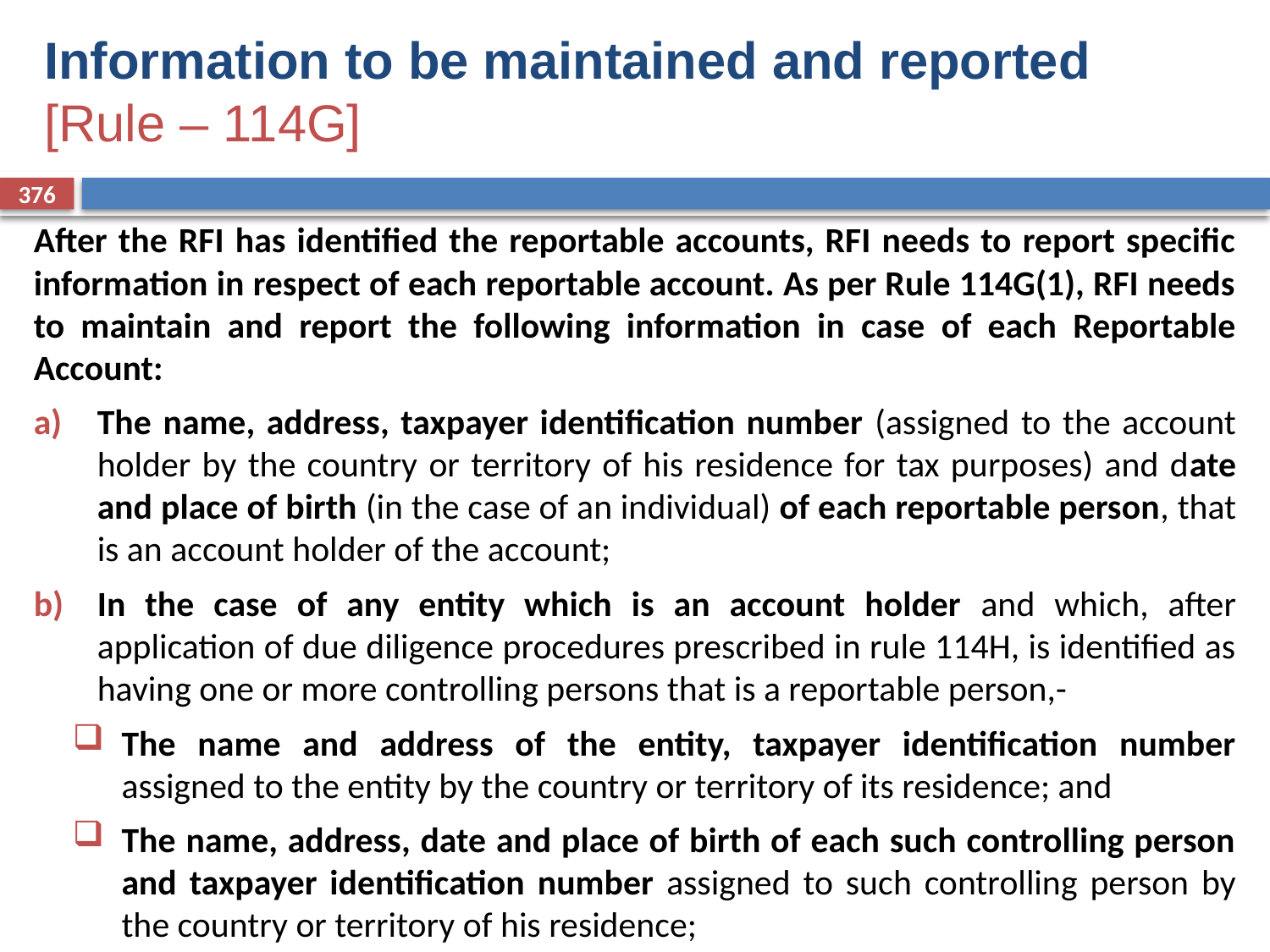

# Information to be maintained and reported  [Rule – 114G]
376
After the RFI has identified the reportable accounts, RFI needs to report specific information in respect of each reportable account. As per Rule 114G(1), RFI needs to maintain and report the following information in case of each Reportable Account:
The name, address, taxpayer identification number (assigned to the account holder by the country or territory of his residence for tax purposes) and date and place of birth (in the case of an individual) of each reportable person, that is an account holder of the account;
In the case of any entity which is an account holder and which, after application of due diligence procedures prescribed in rule 114H, is identified as having one or more controlling persons that is a reportable person,-
The name and address of the entity, taxpayer identification number assigned to the entity by the country or territory of its residence; and
The name, address, date and place of birth of each such controlling person and taxpayer identification number assigned to such controlling person by the country or territory of his residence;